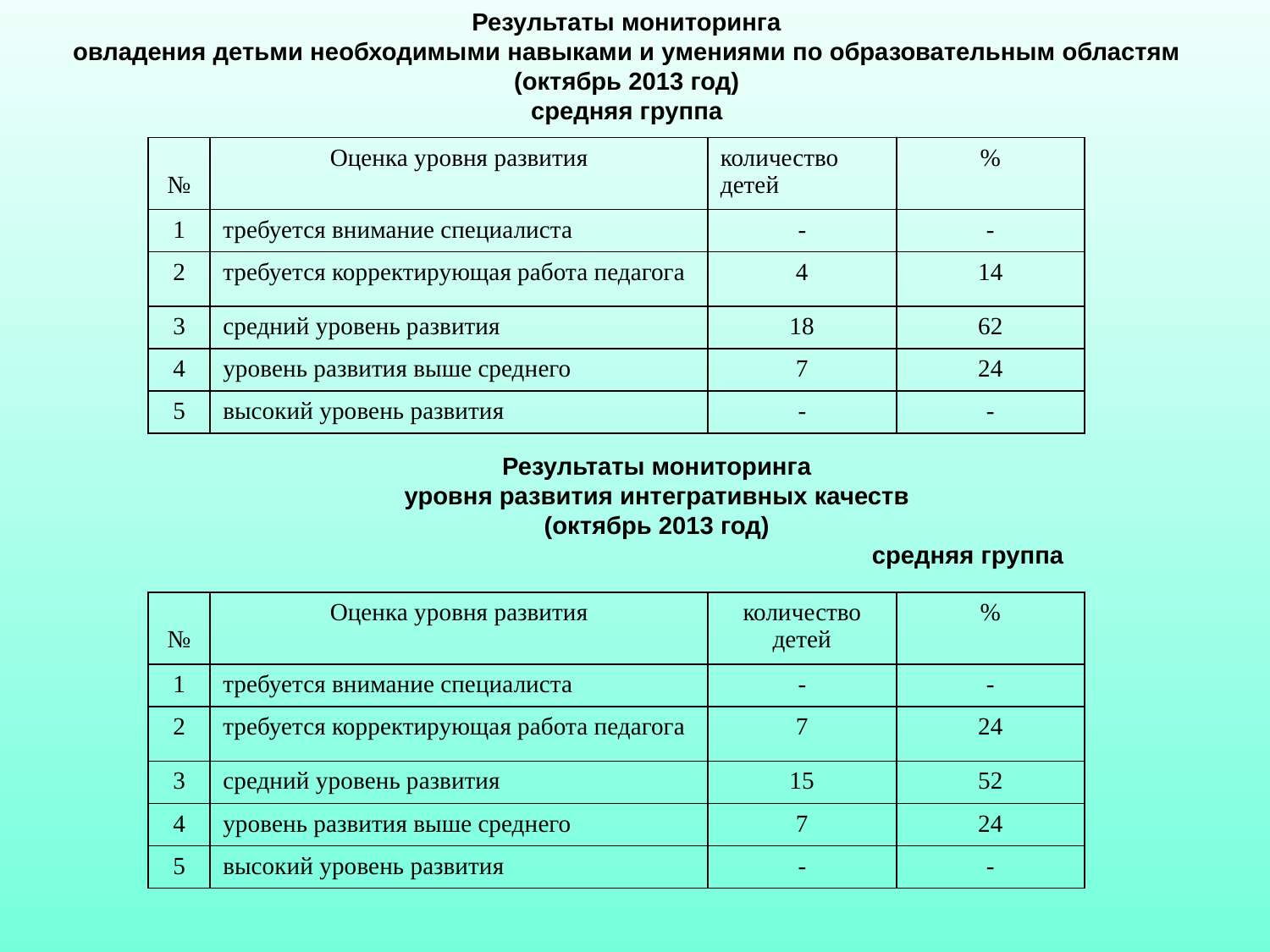

Результаты мониторинга
овладения детьми необходимыми навыками и умениями по образовательным областям
(октябрь 2013 год)
средняя группа
| № | Оценка уровня развития | количество детей | % |
| --- | --- | --- | --- |
| 1 | требуется внимание специалиста | - | - |
| 2 | требуется корректирующая работа педагога | 4 | 14 |
| 3 | средний уровень развития | 18 | 62 |
| 4 | уровень развития выше среднего | 7 | 24 |
| 5 | высокий уровень развития | - | - |
Результаты мониторинга
уровня развития интегративных качеств
(октябрь 2013 год)
                                                                                                  средняя группа
| № | Оценка уровня развития | количество детей | % |
| --- | --- | --- | --- |
| 1 | требуется внимание специалиста | - | - |
| 2 | требуется корректирующая работа педагога | 7 | 24 |
| 3 | средний уровень развития | 15 | 52 |
| 4 | уровень развития выше среднего | 7 | 24 |
| 5 | высокий уровень развития | - | - |